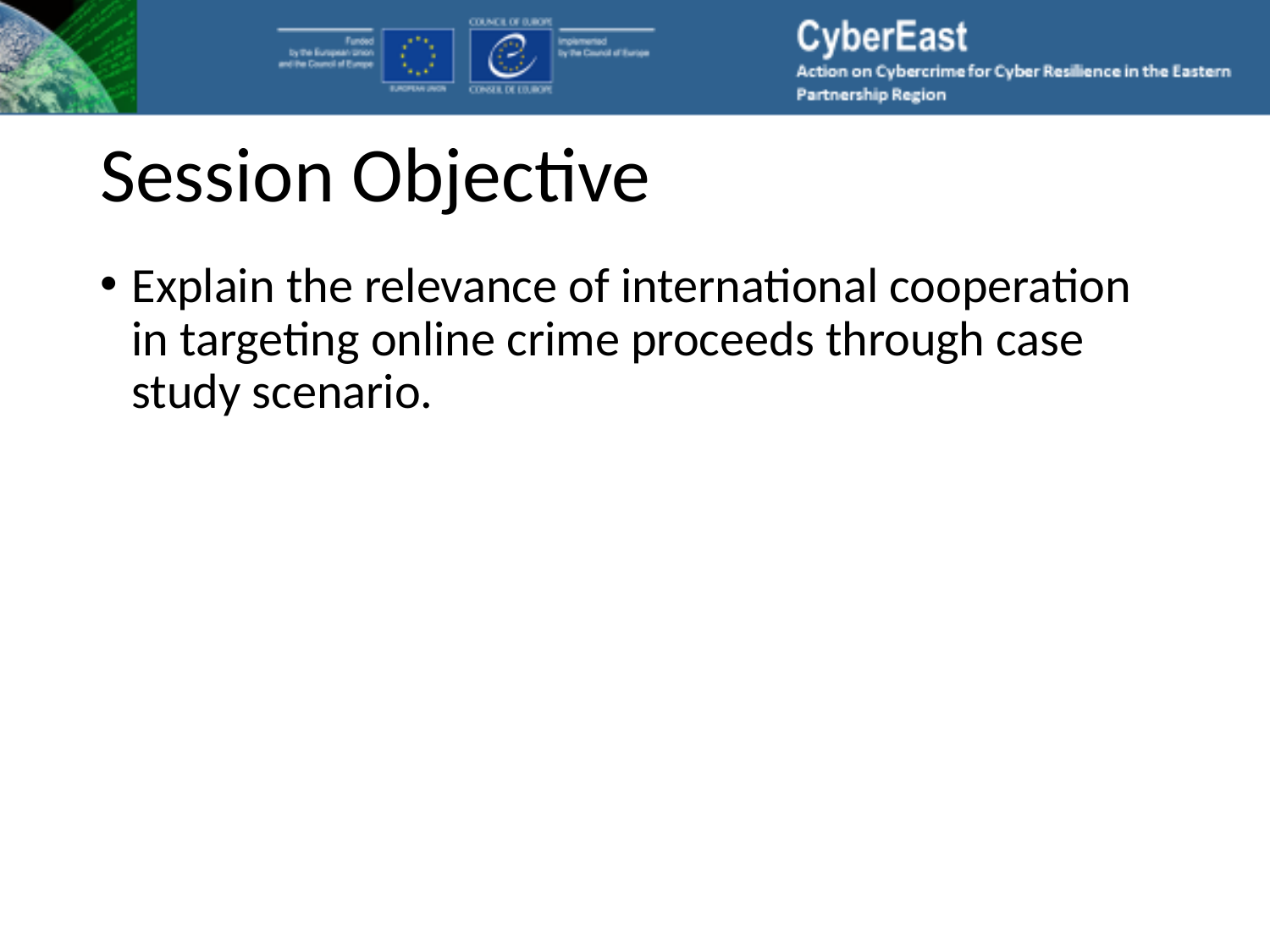

# Session Objective
Explain the relevance of international cooperation in targeting online crime proceeds through case study scenario.